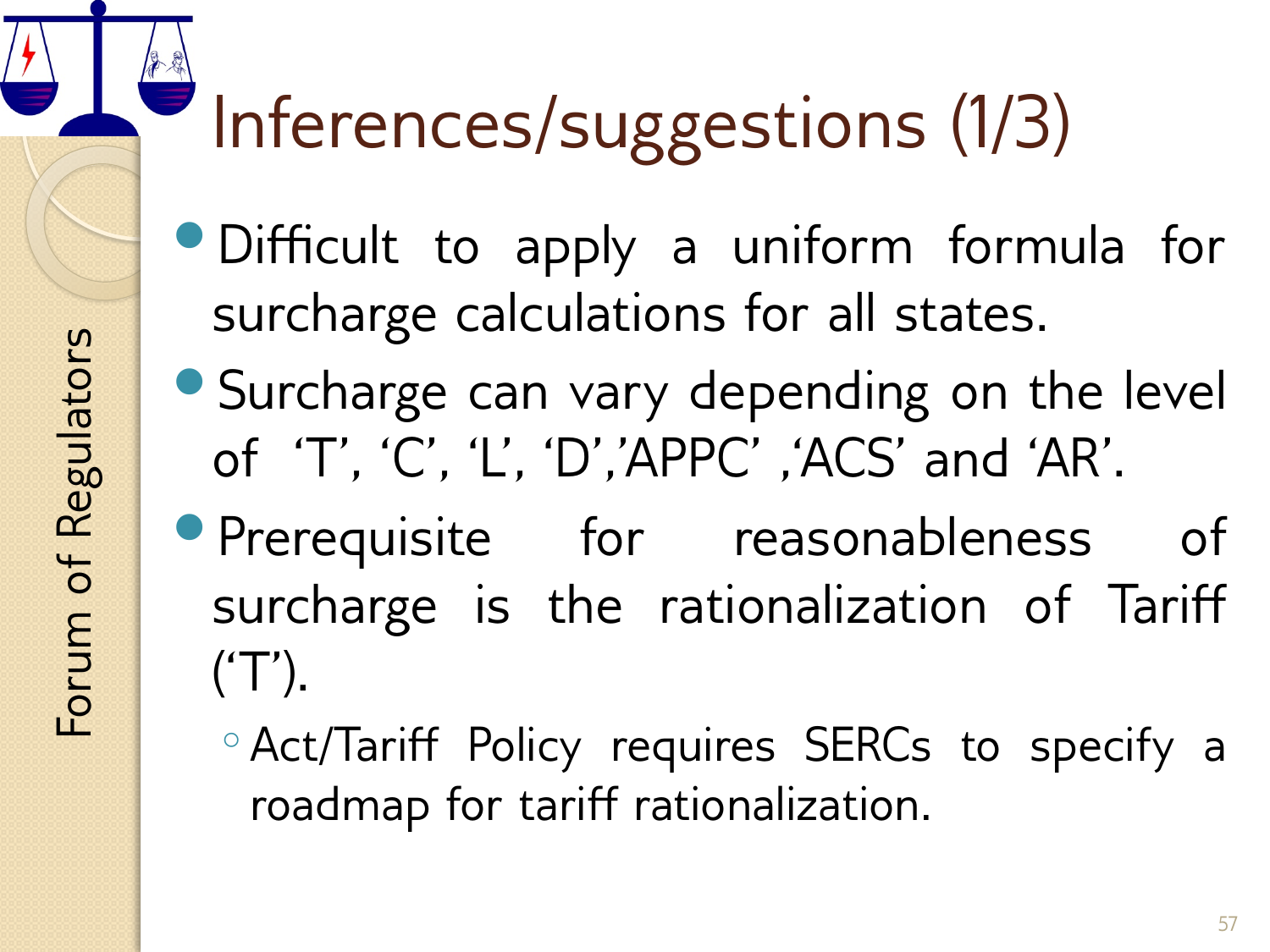

# Inferences/suggestions (1/3)
Difficult to apply a uniform formula for surcharge calculations for all states.
Surcharge can vary depending on the level of  ‘T’, ‘C’, ‘L’, ‘D’,’APPC’ ,‘ACS’ and ‘AR’.
Prerequisite for reasonableness of surcharge is the rationalization of Tariff (‘T’).
Act/Tariff Policy requires SERCs to specify a roadmap for tariff rationalization.
57